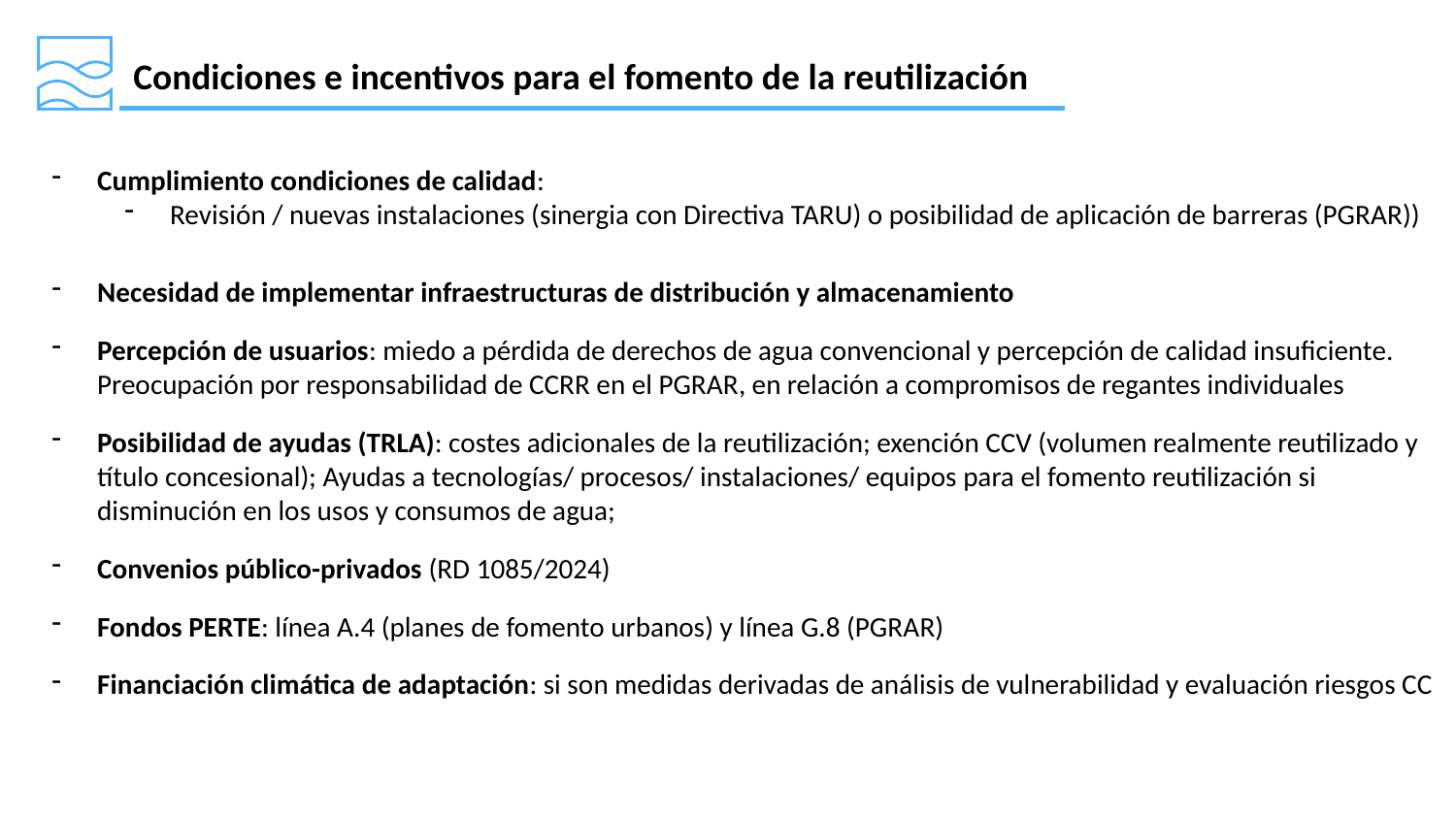

Condiciones e incentivos para el fomento de la reutilización
Cumplimiento condiciones de calidad:
Revisión / nuevas instalaciones (sinergia con Directiva TARU) o posibilidad de aplicación de barreras (PGRAR))

Necesidad de implementar infraestructuras de distribución y almacenamiento
Percepción de usuarios: miedo a pérdida de derechos de agua convencional y percepción de calidad insuficiente. Preocupación por responsabilidad de CCRR en el PGRAR, en relación a compromisos de regantes individuales
Posibilidad de ayudas (TRLA): costes adicionales de la reutilización; exención CCV (volumen realmente reutilizado y título concesional); Ayudas a tecnologías/ procesos/ instalaciones/ equipos para el fomento reutilización si disminución en los usos y consumos de agua;
Convenios público-privados (RD 1085/2024)
Fondos PERTE: línea A.4 (planes de fomento urbanos) y línea G.8 (PGRAR)
Financiación climática de adaptación: si son medidas derivadas de análisis de vulnerabilidad y evaluación riesgos CC